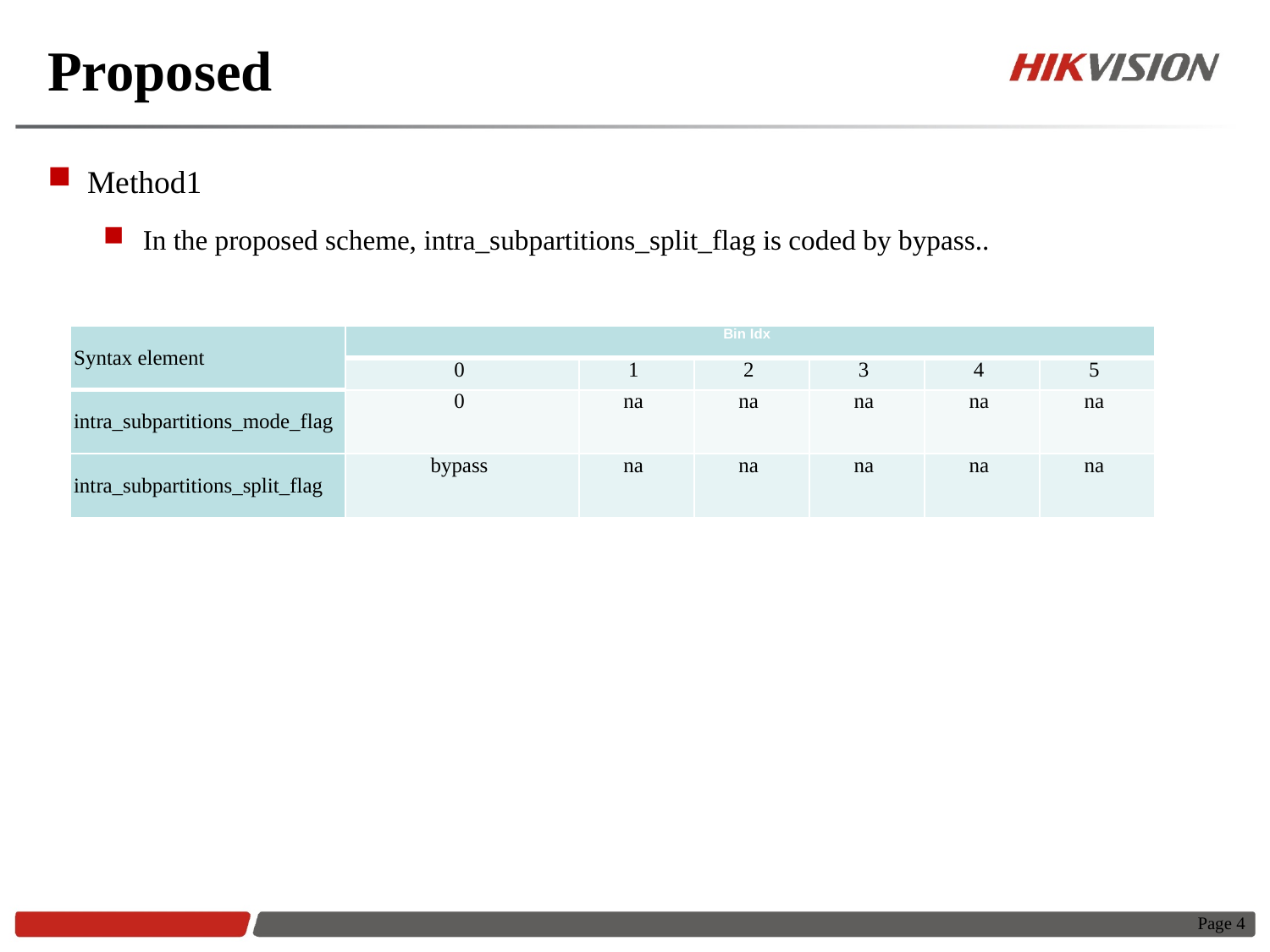

# Proposed
Method1
In the proposed scheme, intra_subpartitions_split_flag is coded by bypass..

| Syntax element | Bin Idx |  |  |  |  |  |
| --- | --- | --- | --- | --- | --- | --- |
|  | 0 | 1 | 2 | 3 | 4 | 5 |
| intra\_subpartitions\_mode\_flag | 0 | na | na | na | na | na |
| intra\_subpartitions\_split\_flag | bypass | na | na | na | na | na |
Page 4